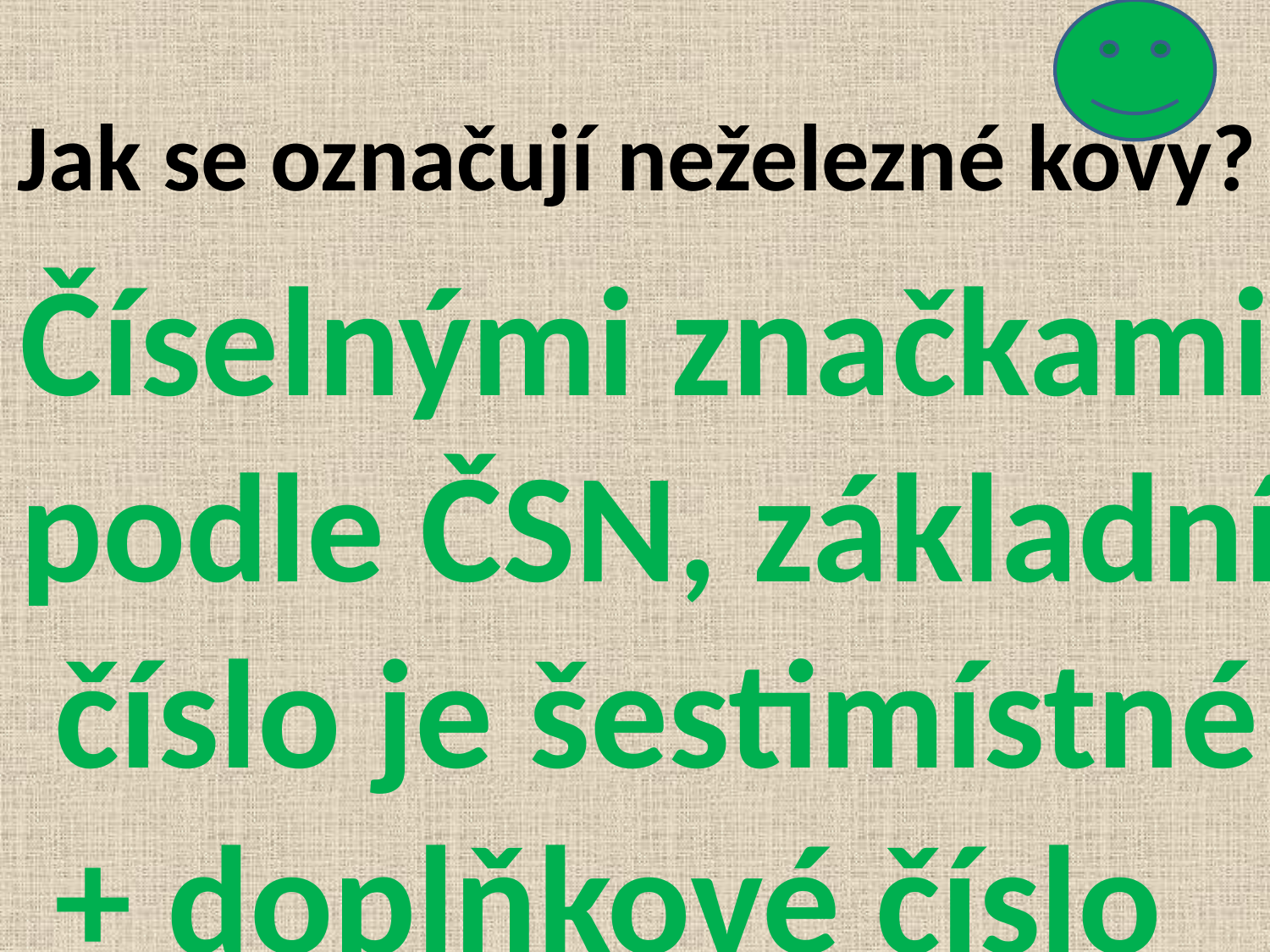

Jak se označují neželezné kovy?

Číselnými značkami
podle ČSN, základní
 číslo je šestimístné
 + doplňkové číslo